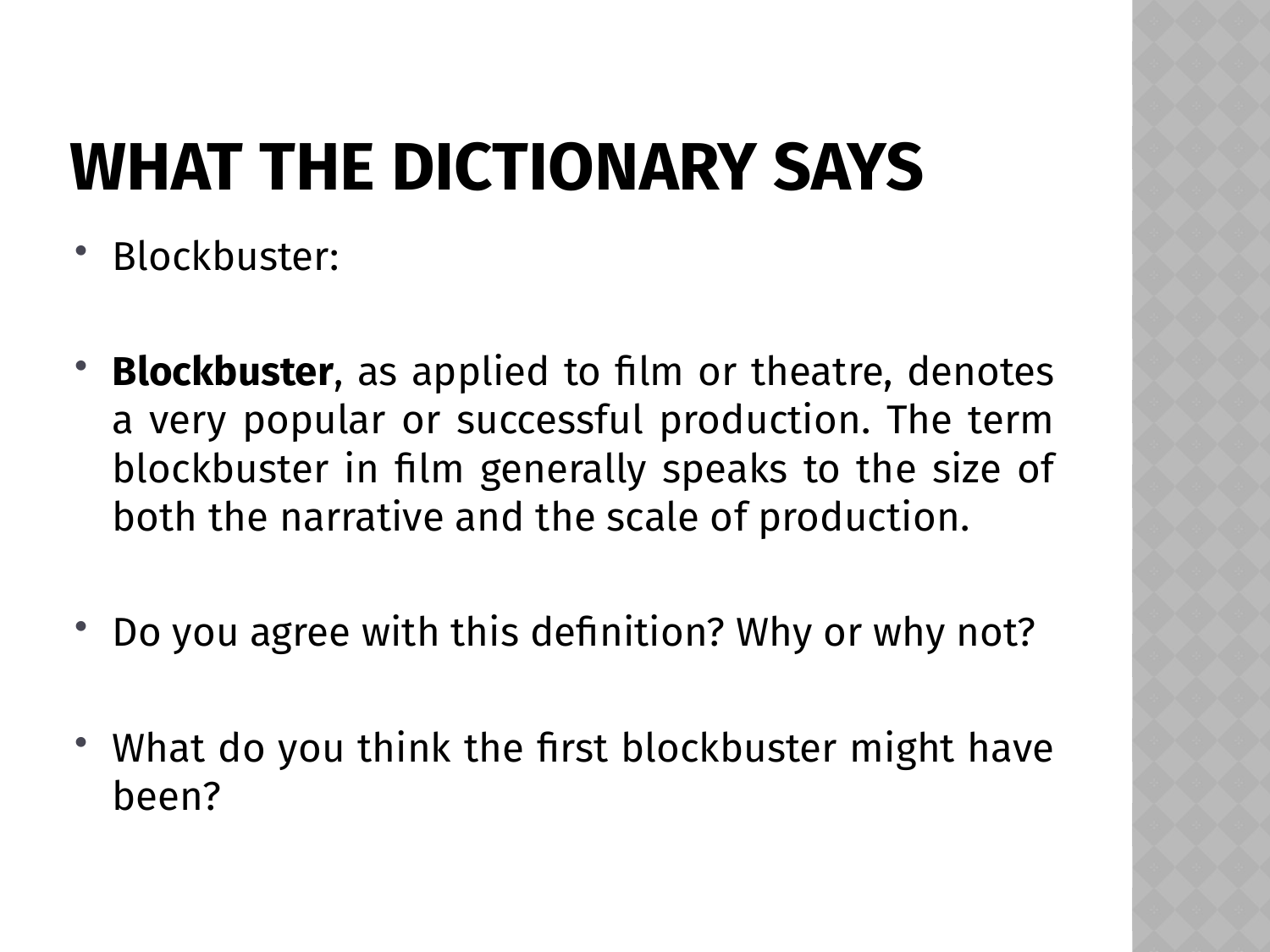

# What the dictionary says
Blockbuster:

Blockbuster, as applied to film or theatre, denotes a very popular or successful production. The term blockbuster in film generally speaks to the size of both the narrative and the scale of production.

Do you agree with this definition? Why or why not?

What do you think the first blockbuster might have been?